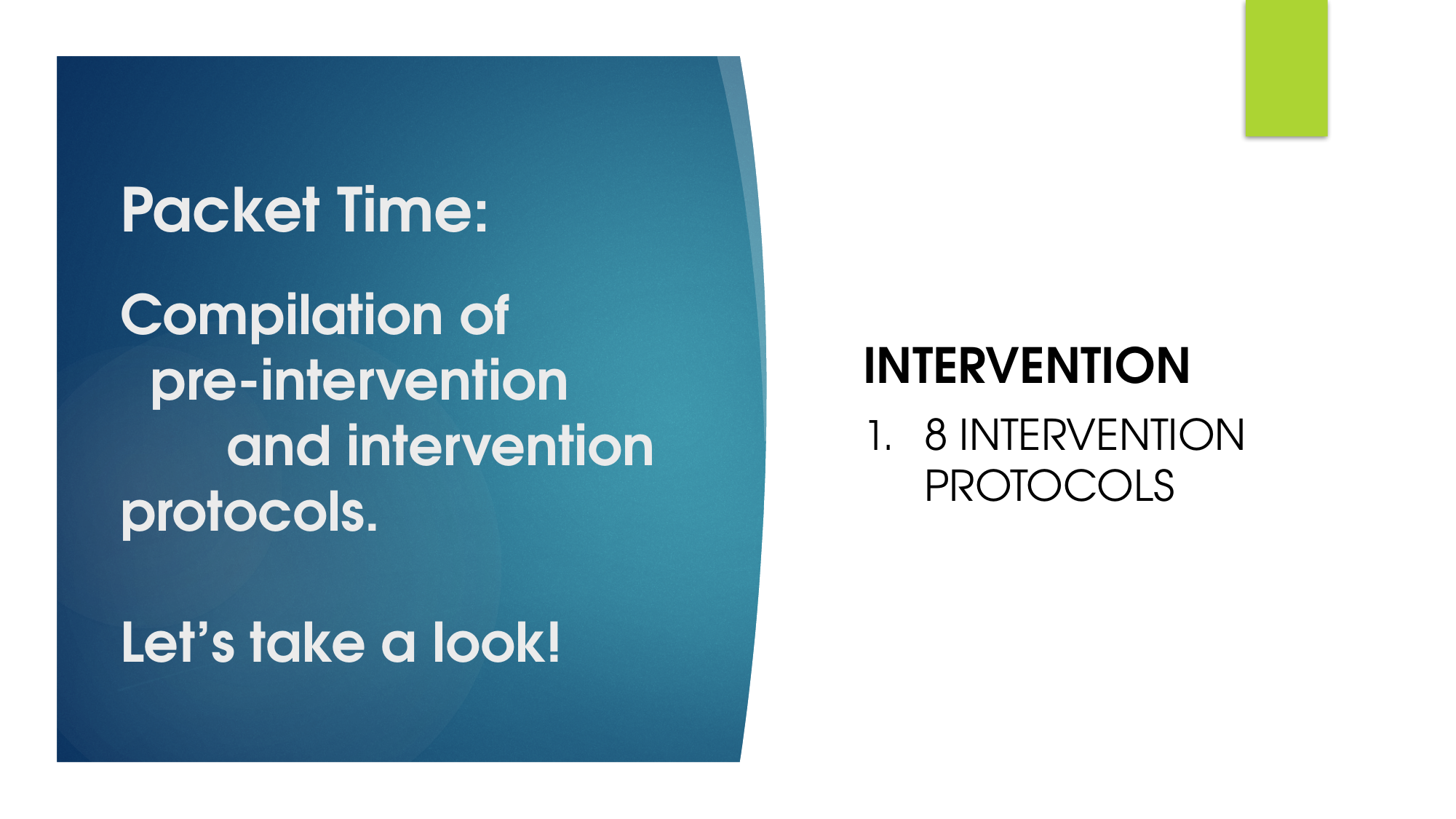

Intervention
8 intervention protocols
# Packet Time: Compilation of             pre-intervention              and intervention protocols. Let’s take a look!